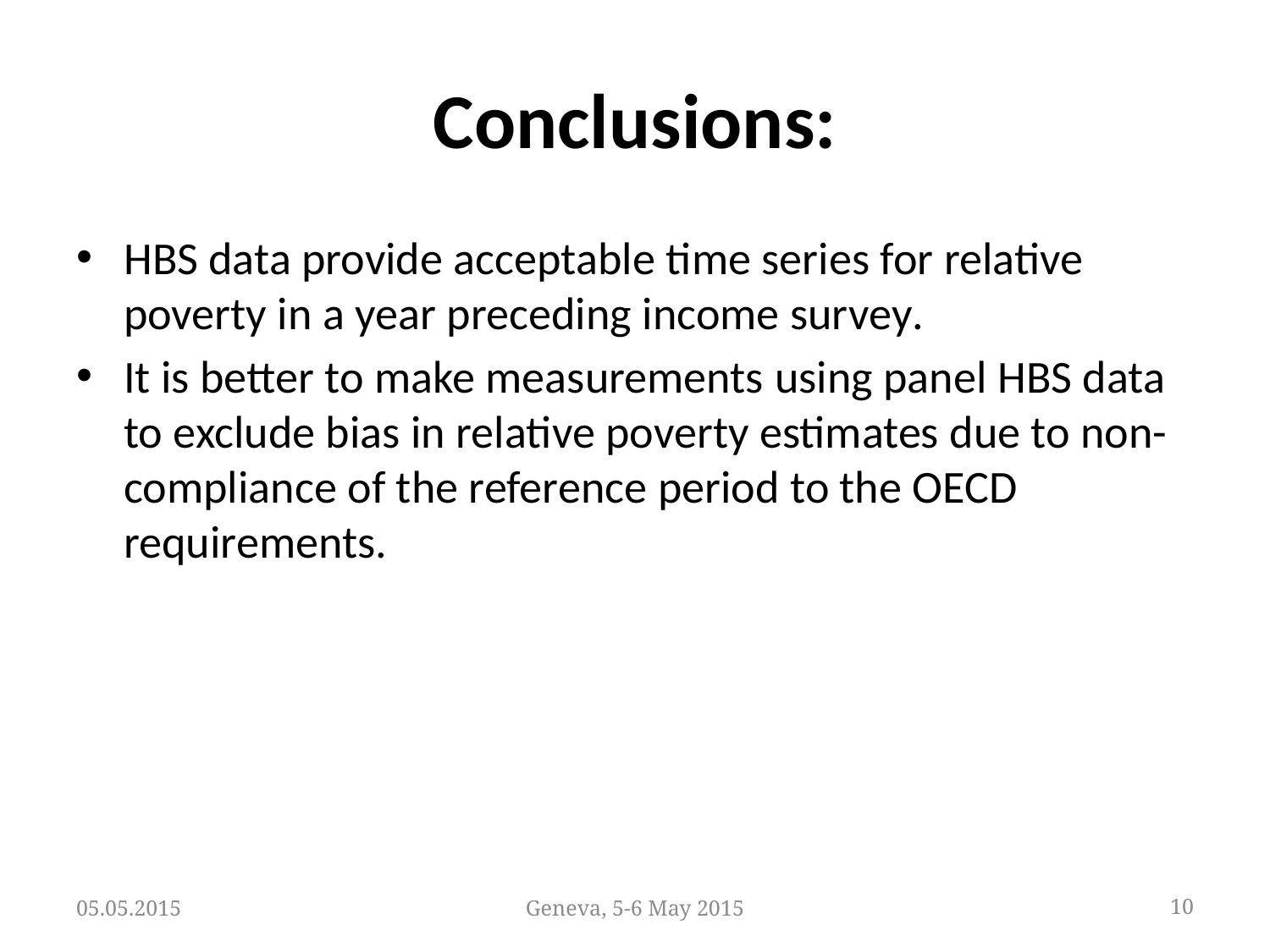

# Conclusions:
HBS data provide acceptable time series for relative poverty in a year preceding income survey.
It is better to make measurements using panel HBS data to exclude bias in relative poverty estimates due to non-compliance of the reference period to the OECD requirements.
05.05.2015
Geneva, 5-6 May 2015
10